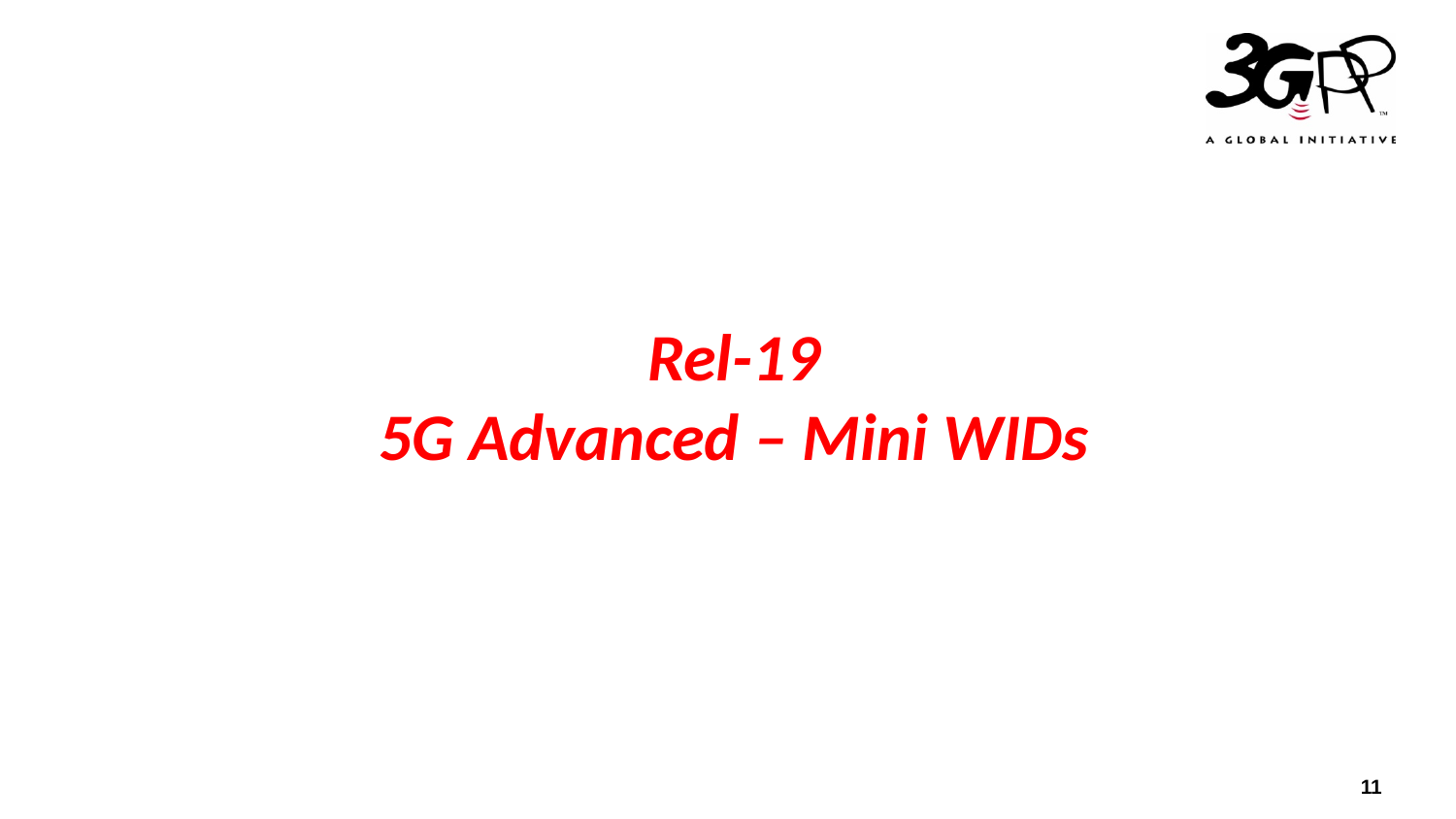

# Rel-19 5G Advanced – Mini WIDs